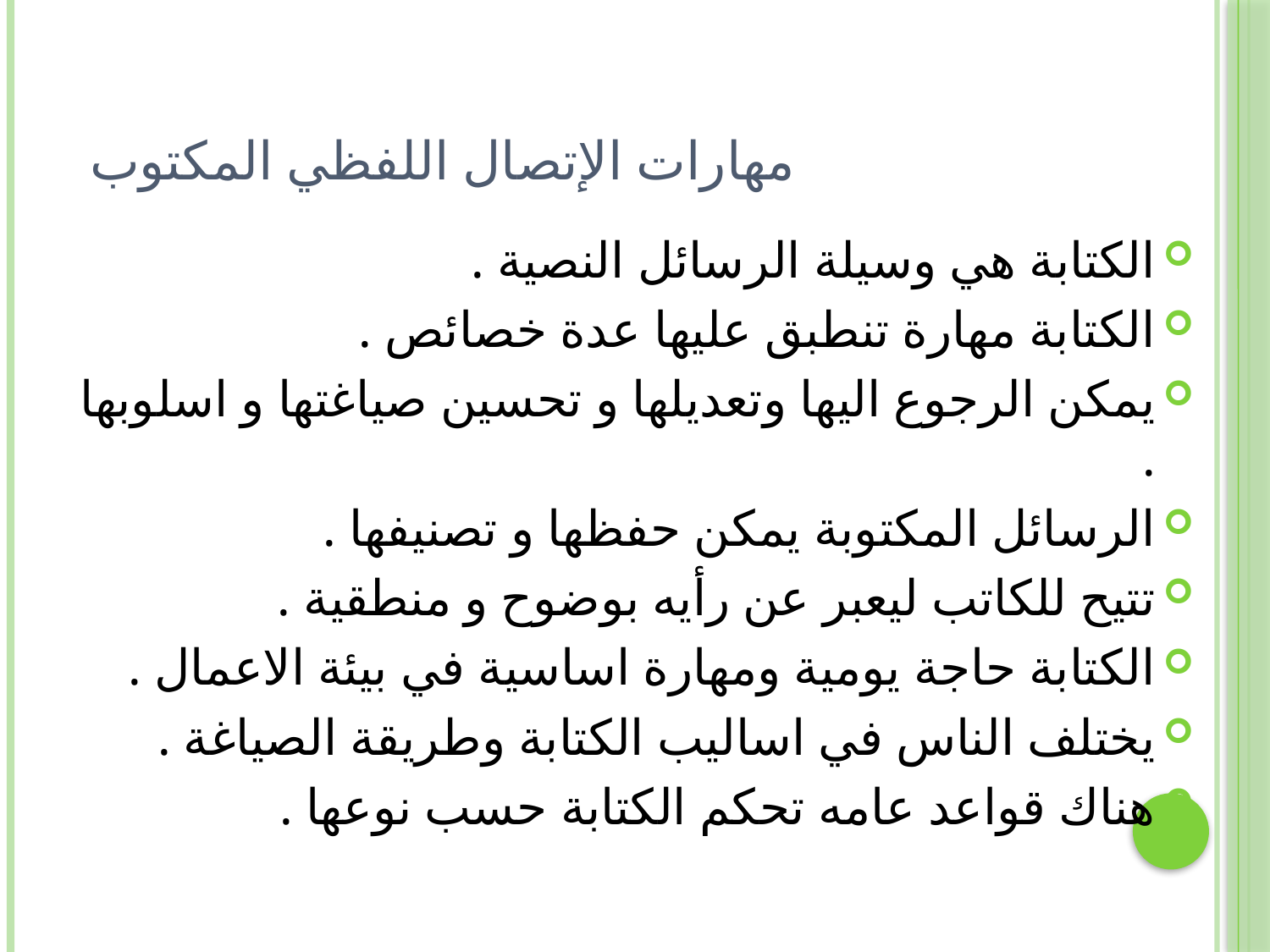

# مهارات الإتصال اللفظي المكتوب
الكتابة هي وسيلة الرسائل النصية .
الكتابة مهارة تنطبق عليها عدة خصائص .
يمكن الرجوع اليها وتعديلها و تحسين صياغتها و اسلوبها .
الرسائل المكتوبة يمكن حفظها و تصنيفها .
تتيح للكاتب ليعبر عن رأيه بوضوح و منطقية .
الكتابة حاجة يومية ومهارة اساسية في بيئة الاعمال .
يختلف الناس في اساليب الكتابة وطريقة الصياغة .
هناك قواعد عامه تحكم الكتابة حسب نوعها .